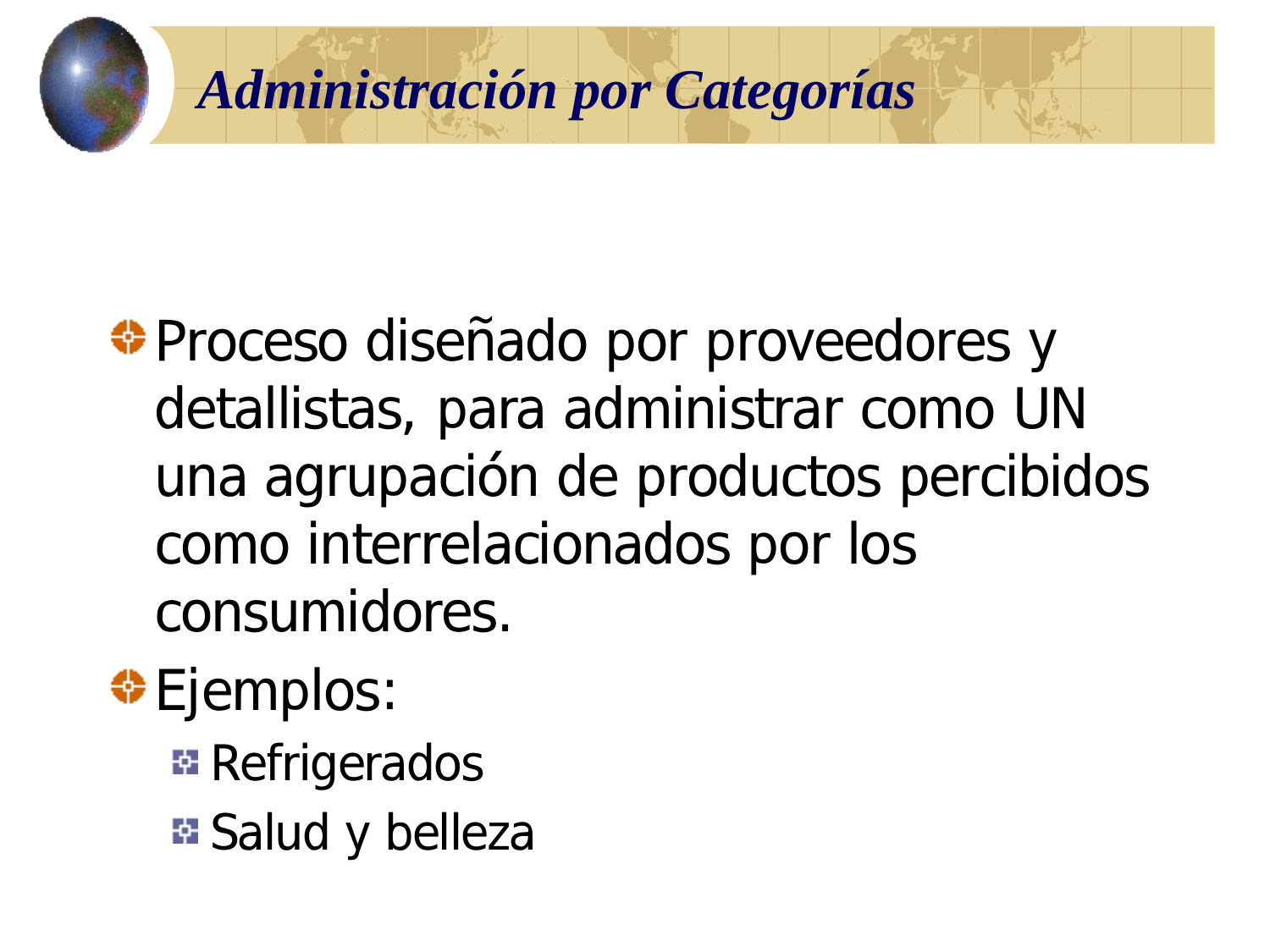

# Administración por Categorías
Proceso diseñado por proveedores y detallistas, para administrar como UN una agrupación de productos percibidos como interrelacionados por los consumidores.
Ejemplos:
Refrigerados
Salud y belleza